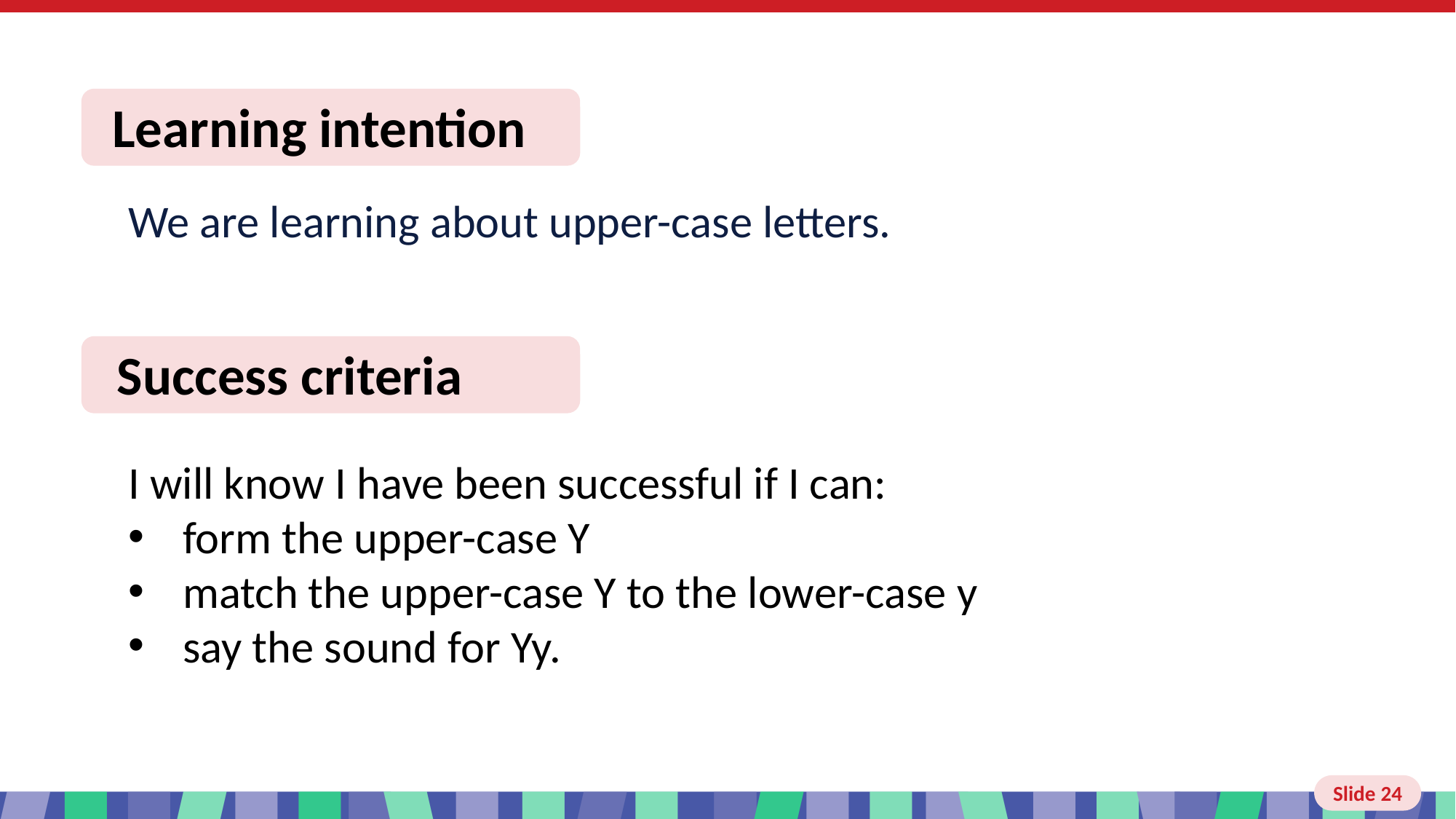

# Slide 24 Learning intention and success criteria
We are learning about upper-case letters.

I will know I have been successful if I can:
form the upper-case Y
match the upper-case Y to the lower-case y
say the sound for Yy.